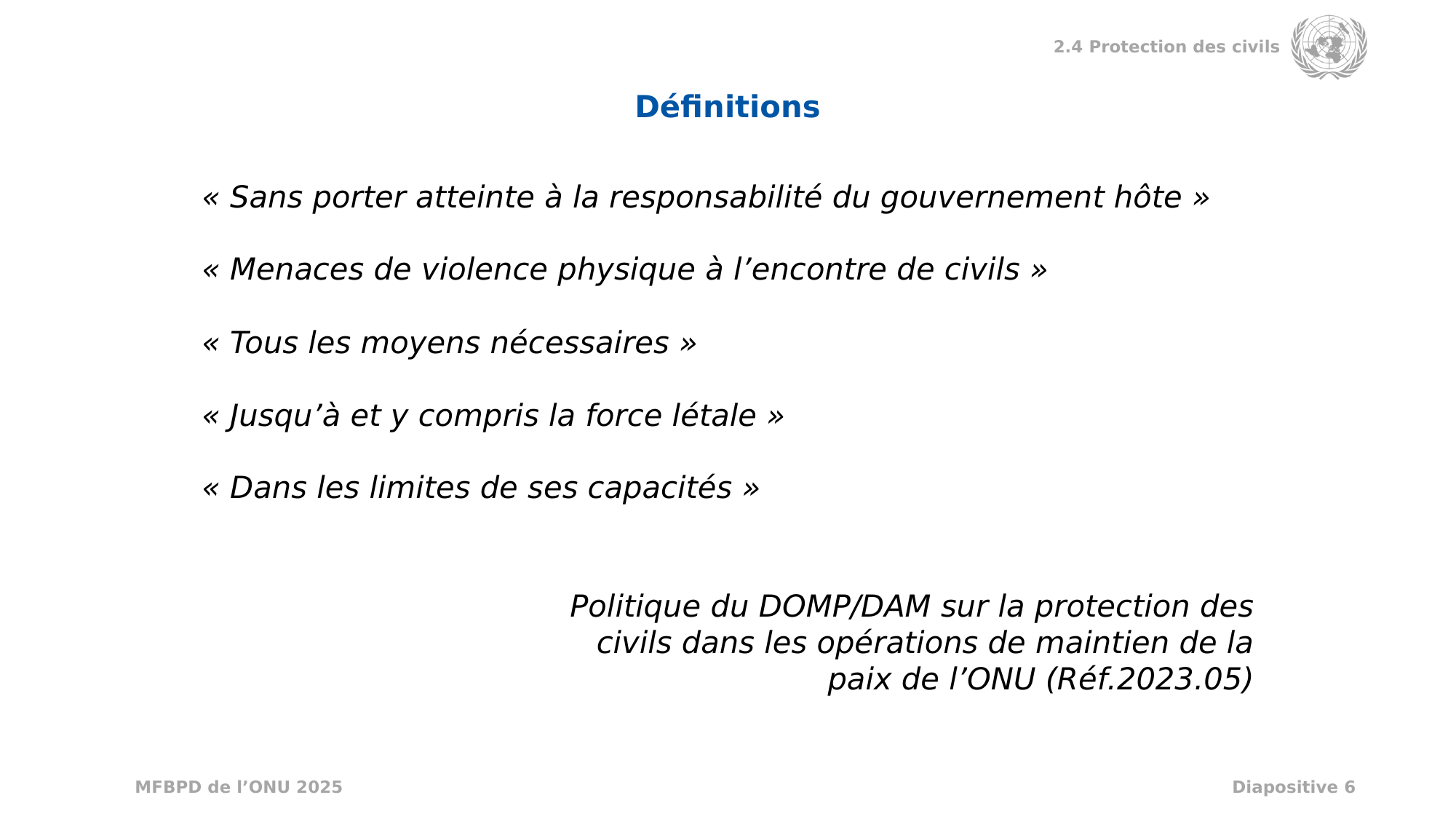

Définitions
« Sans porter atteinte à la responsabilité du gouvernement hôte »
« Menaces de violence physique à l’encontre de civils »
« Tous les moyens nécessaires »
« Jusqu’à et y compris la force létale »
« Dans les limites de ses capacités »

Politique du DOMP/DAM sur la protection des civils dans les opérations de maintien de la paix de l’ONU (Réf.2023.05)